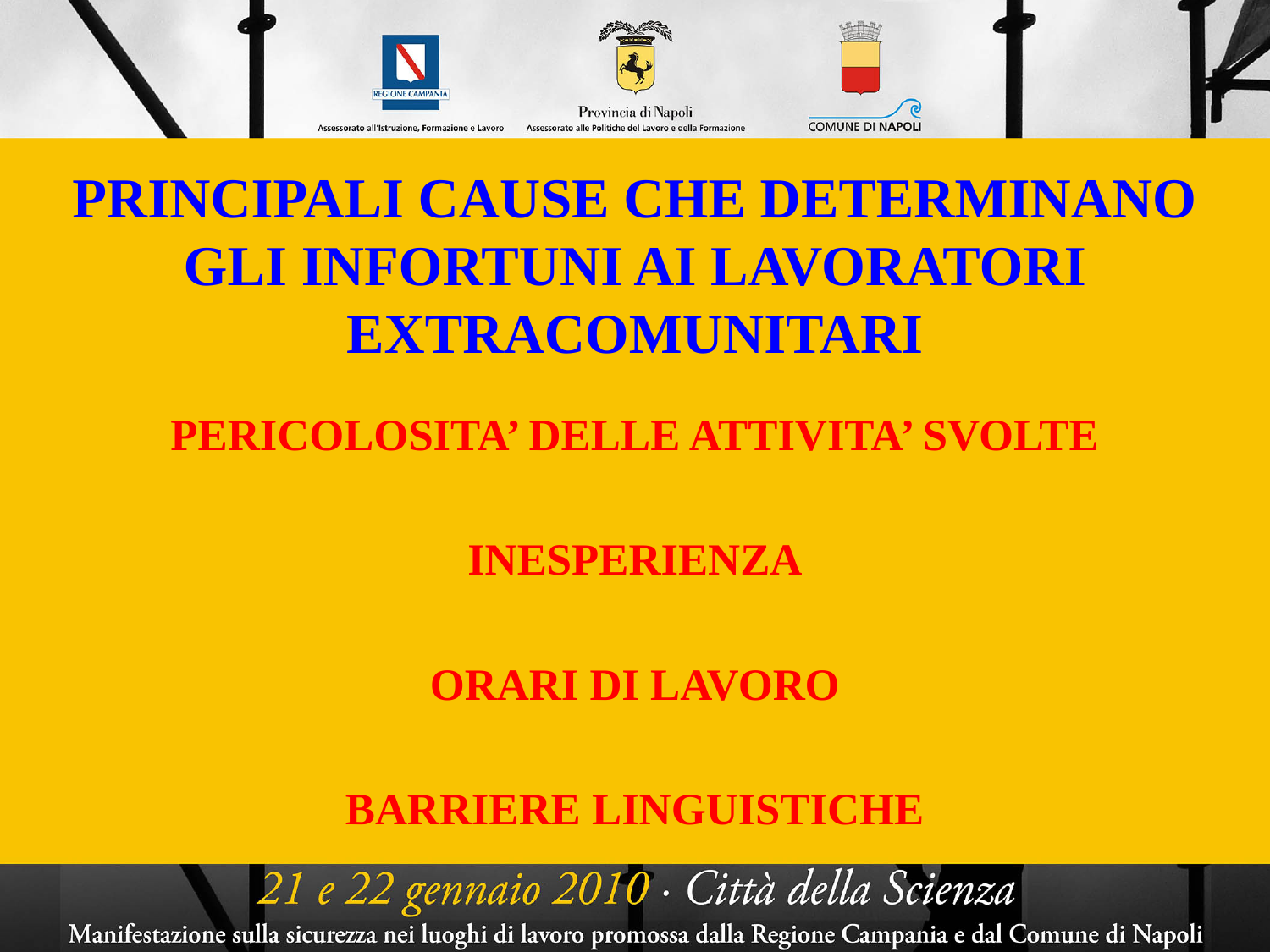

# PRINCIPALI CAUSE CHE DETERMINANO GLI INFORTUNI AI LAVORATORI EXTRACOMUNITARI

PERICOLOSITA’ DELLE ATTIVITA’ SVOLTE

INESPERIENZA

ORARI DI LAVORO

BARRIERE LINGUISTICHE